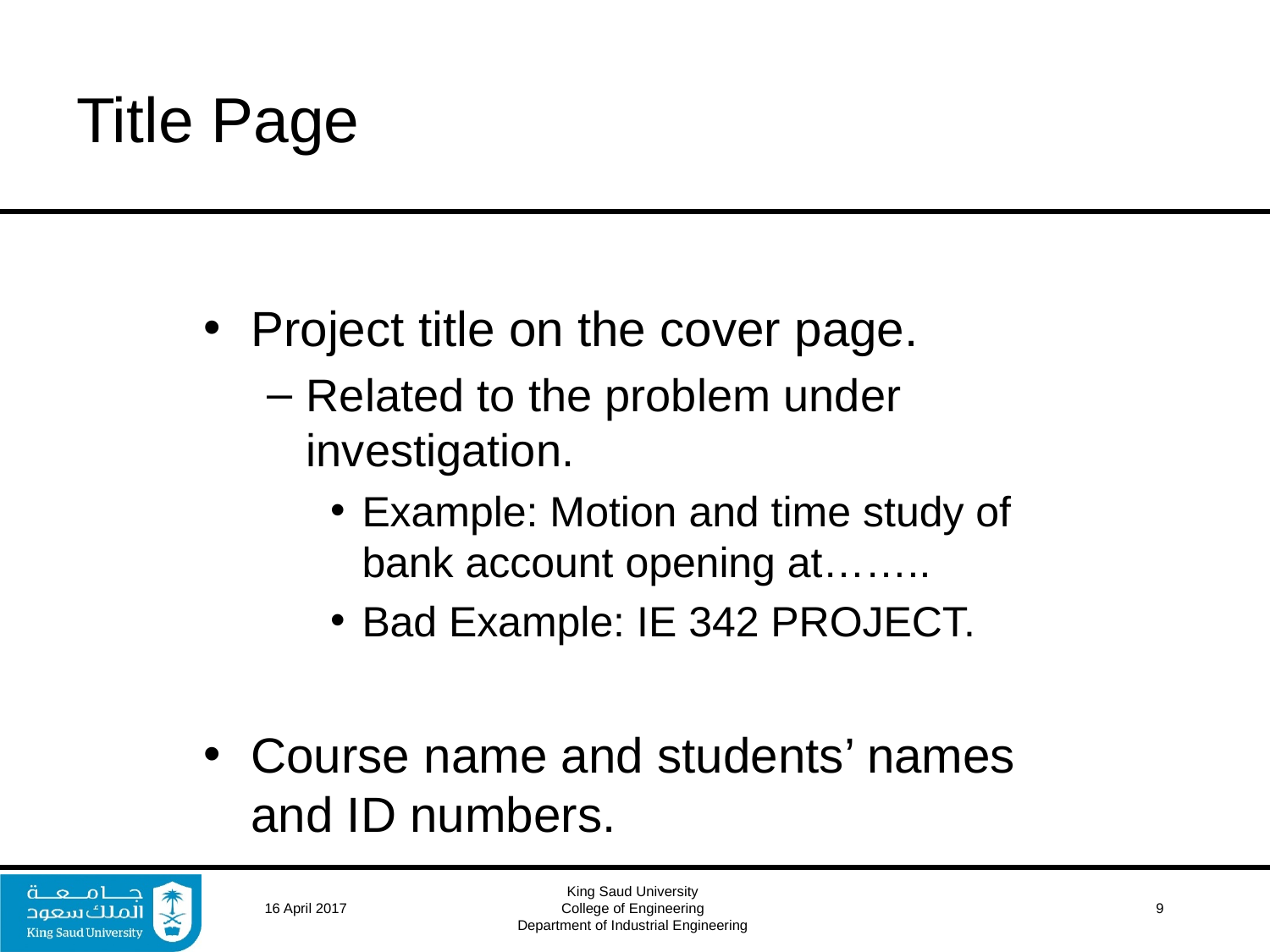

# Title Page

Project title on the cover page.
Related to the problem under investigation.
Example: Motion and time study of bank account opening at……..
Bad Example: IE 342 PROJECT.

Course name and students’ names and ID numbers.
16 April 2017

King Saud University
College of Engineering
Department of Industrial Engineering

                                                          9